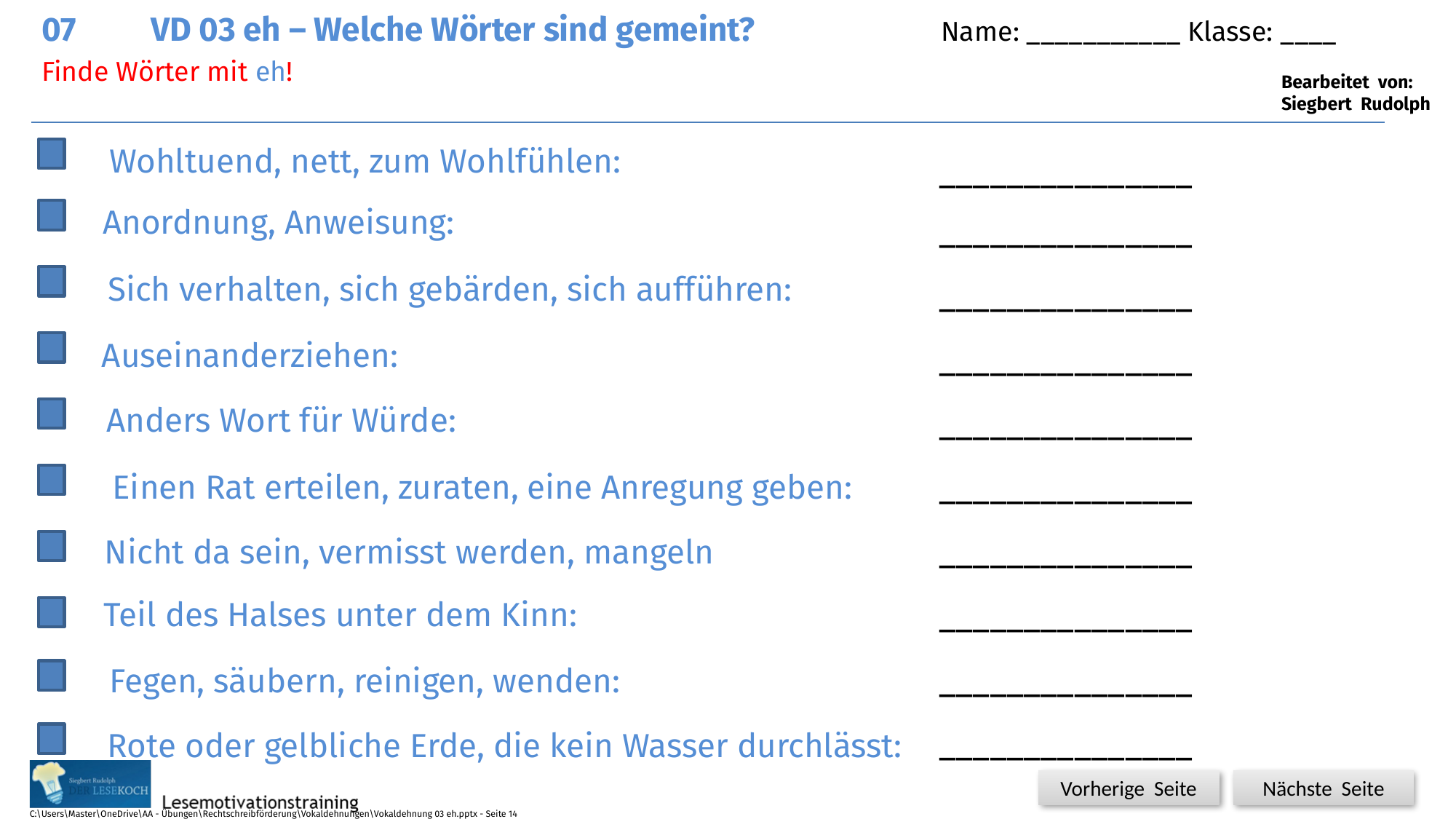

07	VD 03 eh – Welche Wörter sind gemeint?		   Name: ___________ Klasse: ____
14
14
Finde Wörter mit eh!
Wohltuend, nett, zum Wohlfühlen:

_______________
Anordnung, Anweisung:

_______________
Sich verhalten, sich gebärden, sich aufführen:

_______________
Auseinanderziehen:

_______________
Anders Wort für Würde:
_______________

Einen Rat erteilen, zuraten, eine Anregung geben:
_______________

Nicht da sein, vermisst werden, mangeln
_______________

Teil des Halses unter dem Kinn:
_______________

_______________
Fegen, säubern, reinigen, wenden:

_______________
Rote oder gelbliche Erde, die kein Wasser durchlässt:

C:\Users\Master\OneDrive\AA - Übungen\Rechtschreibförderung\Vokaldehnungen\Vokaldehnung 03 eh.pptx - Seite 14